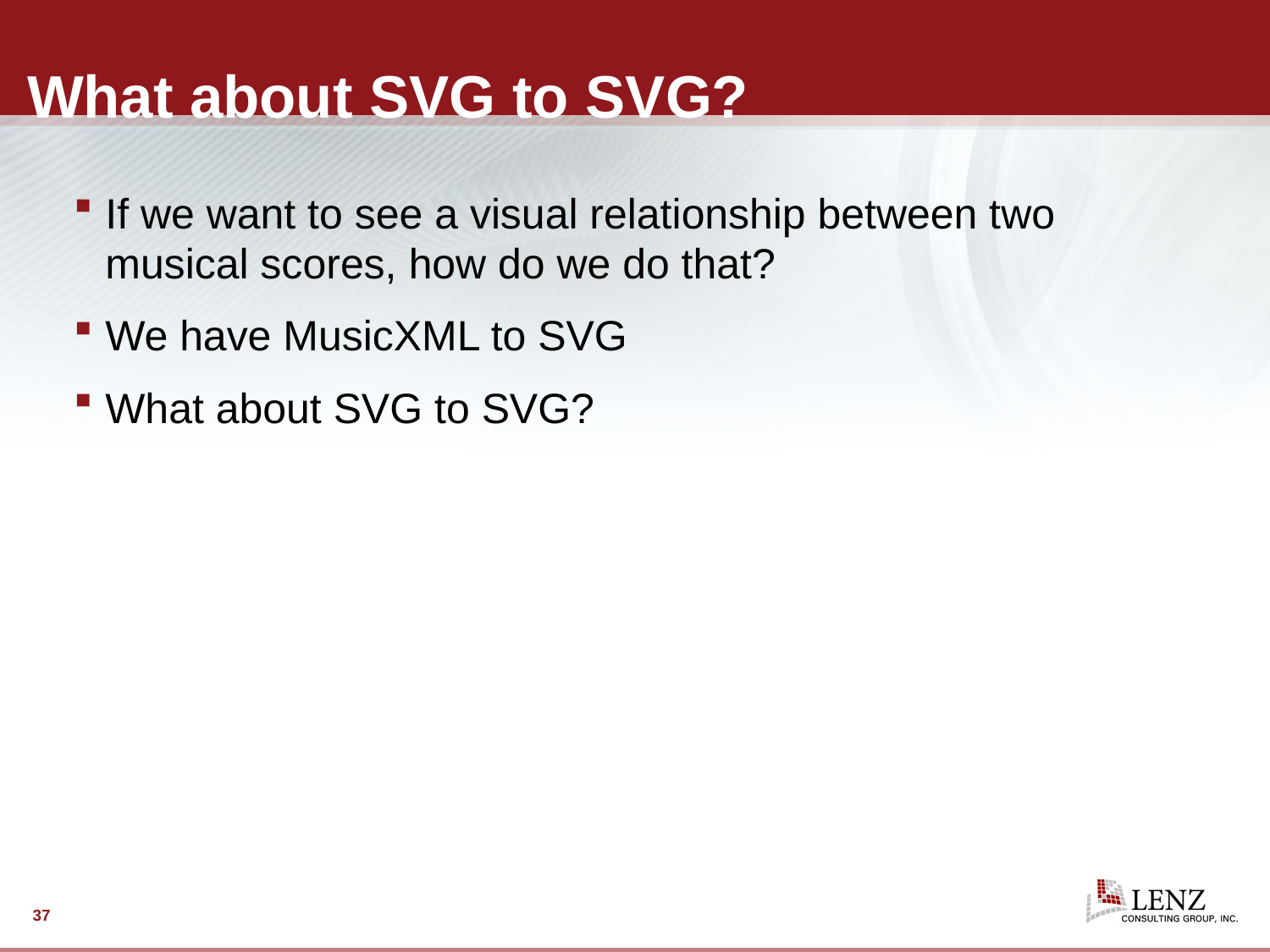

# What about SVG to SVG?
If we want to see a visual relationship between two musical scores, how do we do that?
We have MusicXML to SVG
What about SVG to SVG?
37